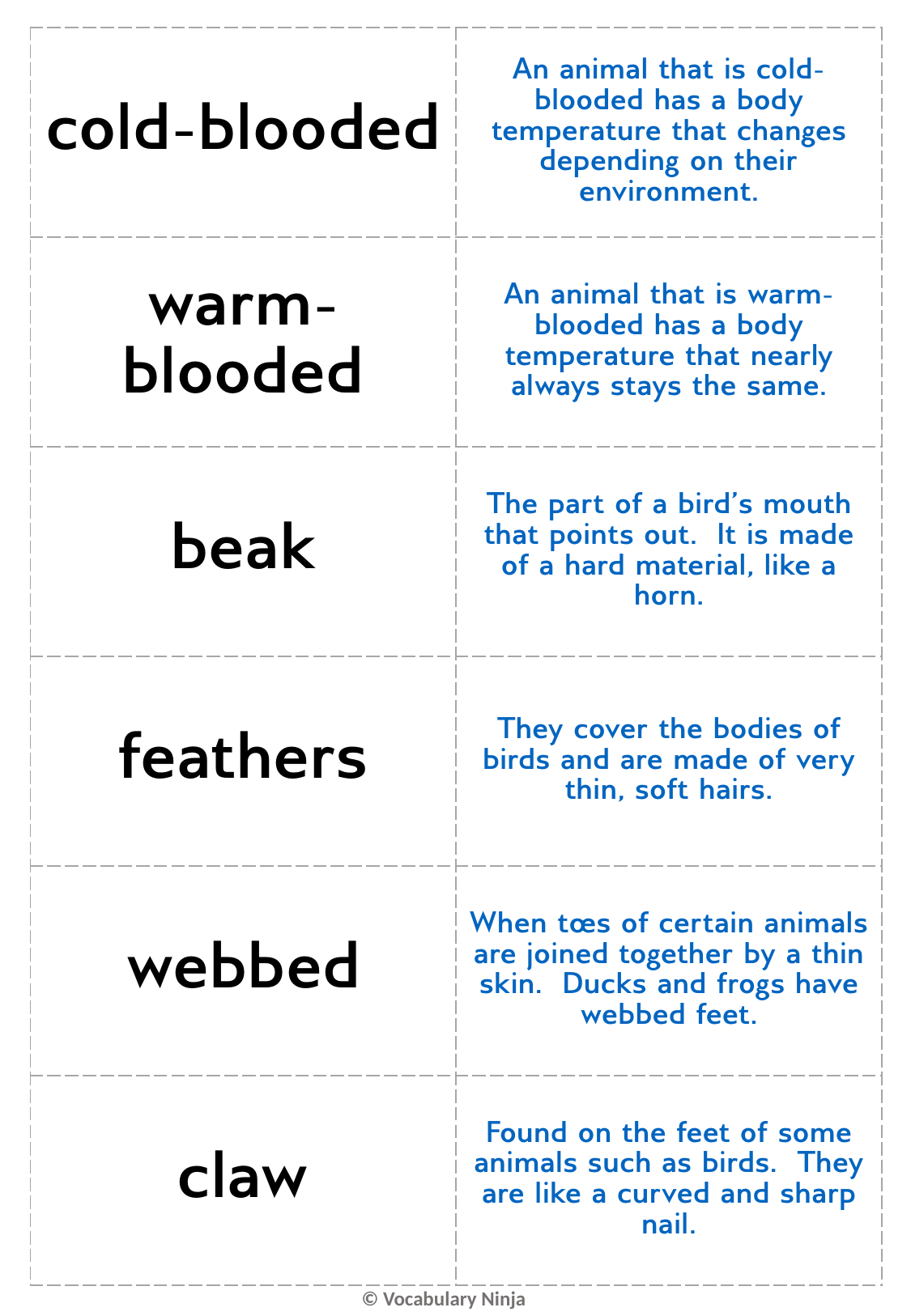

| cold-blooded | An animal that is cold-blooded has a body temperature that changes depending on their environment. |
| --- | --- |
| warm-blooded | An animal that is warm-blooded has a body temperature that nearly always stays the same. |
| beak | The part of a bird’s mouth that points out. It is made of a hard material, like a horn. |
| feathers | They cover the bodies of birds and are made of very thin, soft hairs. |
| webbed | When toes of certain animals are joined together by a thin skin. Ducks and frogs have webbed feet. |
| claw | Found on the feet of some animals such as birds. They are like a curved and sharp nail. |
© Vocabulary Ninja